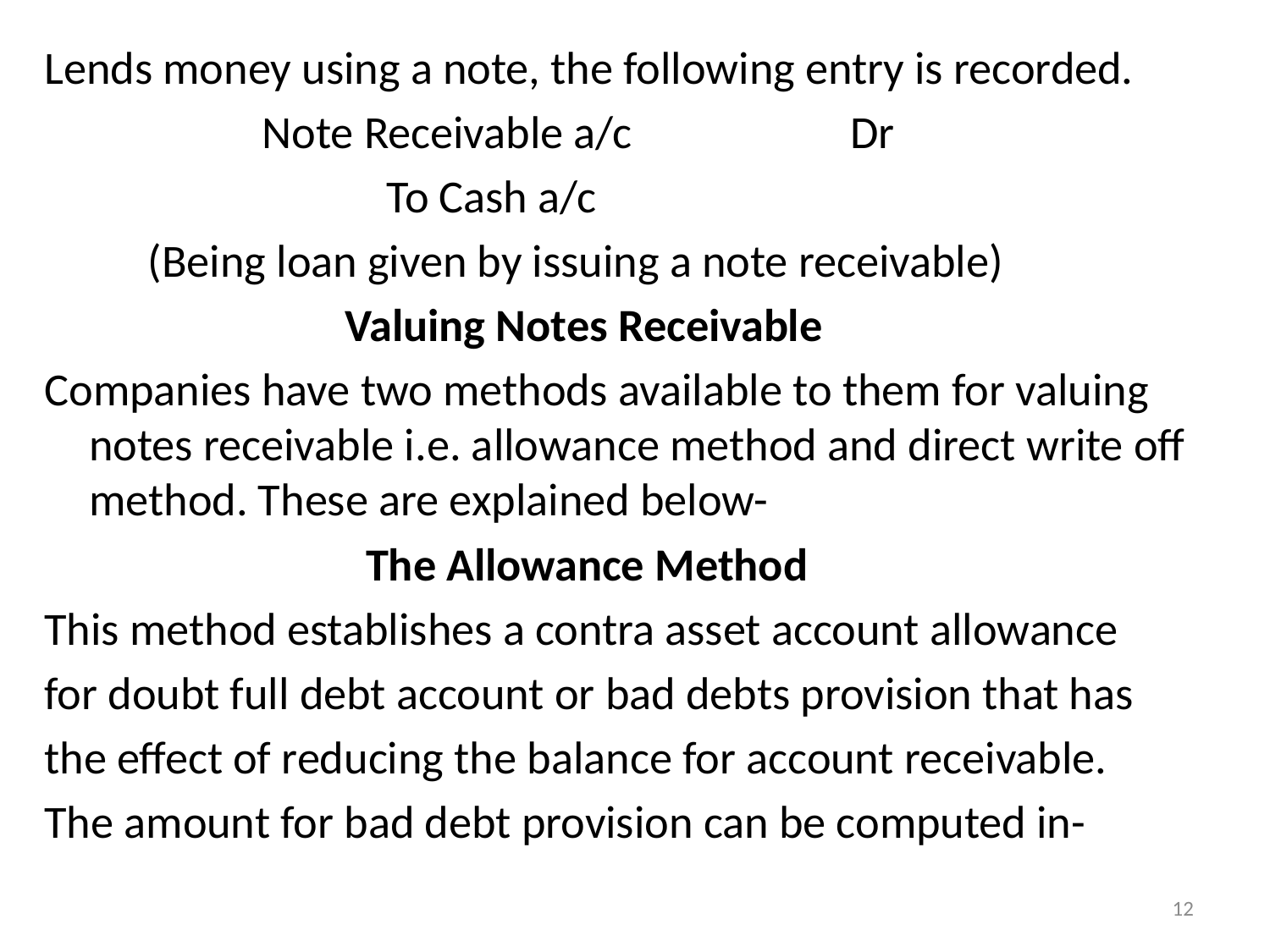

Lends money using a note, the following entry is recorded.
                     Note Receivable a/c                     Dr
                                 To Cash a/c
          (Being loan given by issuing a note receivable)
                             Valuing Notes Receivable
Companies have two methods available to them for valuing notes receivable i.e. allowance method and direct write off method. These are explained below-
                               The Allowance Method
This method establishes a contra asset account allowance
for doubt full debt account or bad debts provision that has
the effect of reducing the balance for account receivable.
The amount for bad debt provision can be computed in-

12